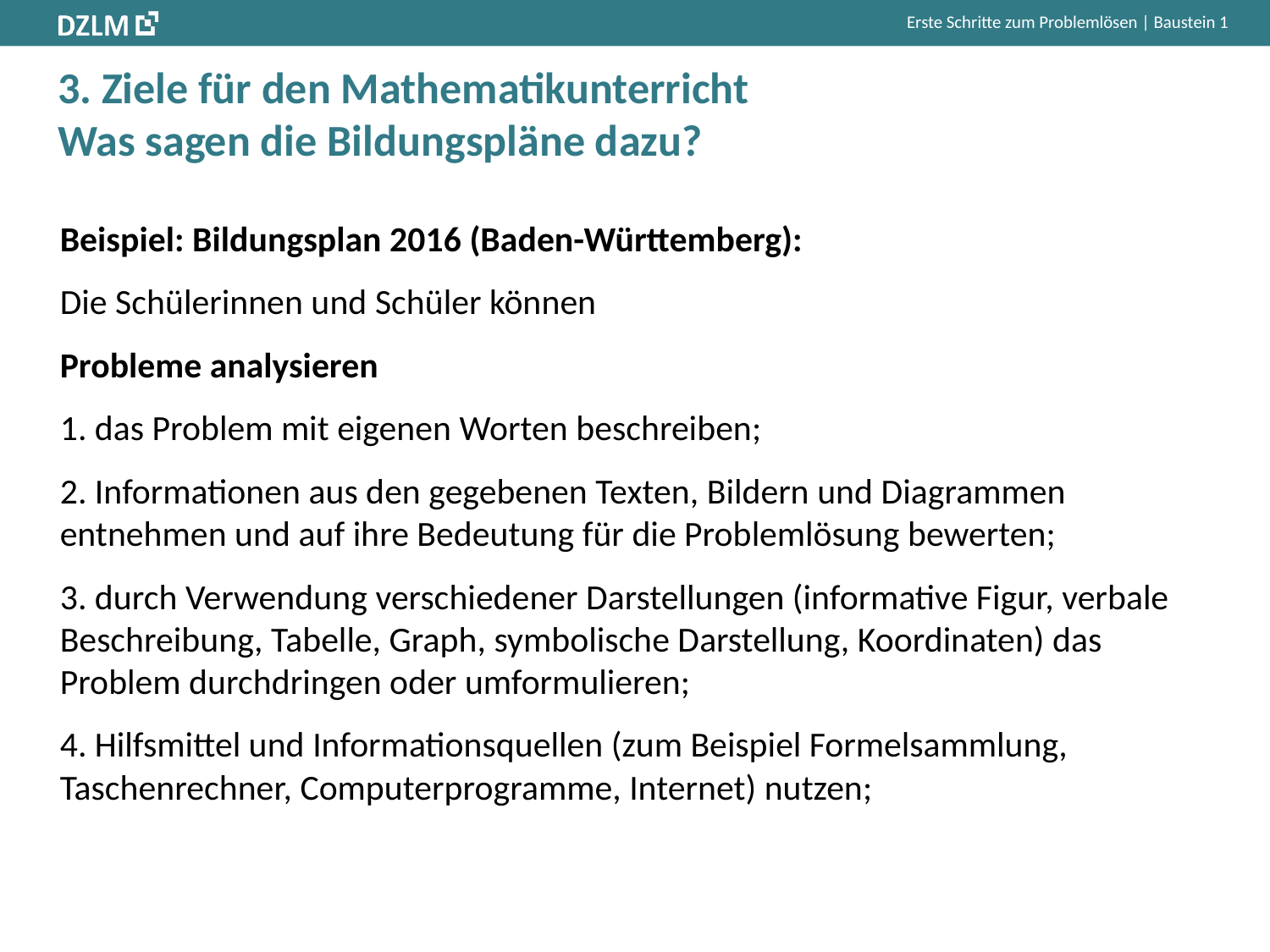

# 3. Ziele für den Mathematikunterricht Was sagen die Bildungspläne dazu?
Beispiel: Bildungsplan 2016 (Baden-Württemberg):
Die Schülerinnen und Schüler können
Probleme analysieren
1. das Problem mit eigenen Worten beschreiben;
2. Informationen aus den gegebenen Texten, Bildern und Diagrammen entnehmen und auf ihre Bedeutung für die Problemlösung bewerten;
3. durch Verwendung verschiedener Darstellungen (informative Figur, verbale Beschreibung, Tabelle, Graph, symbolische Darstellung, Koordinaten) das Problem durchdringen oder umformulieren;
4. Hilfsmittel und Informationsquellen (zum Beispiel Formelsammlung, Taschenrechner, Computerprogramme, Internet) nutzen;